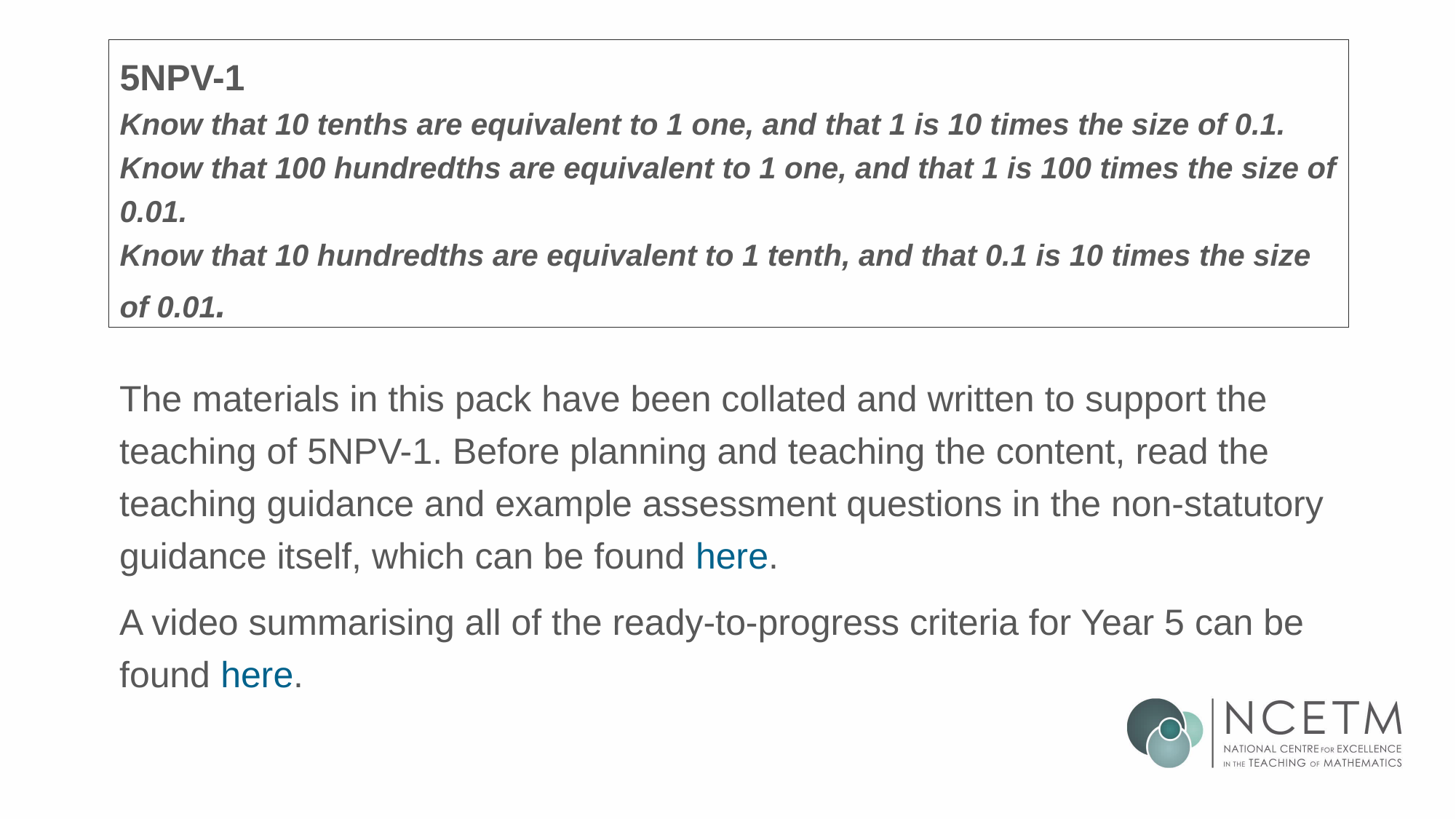

# 5NPV-1 Know that 10 tenths are equivalent to 1 one, and that 1 is 10 times the size of 0.1. Know that 100 hundredths are equivalent to 1 one, and that 1 is 100 times the size of 0.01. Know that 10 hundredths are equivalent to 1 tenth, and that 0.1 is 10 times the size of 0.01.
The materials in this pack have been collated and written to support the teaching of 5NPV-1. Before planning and teaching the content, read the teaching guidance and example assessment questions in the non-statutory guidance itself, which can be found here.
A video summarising all of the ready-to-progress criteria for Year 5 can be found here.